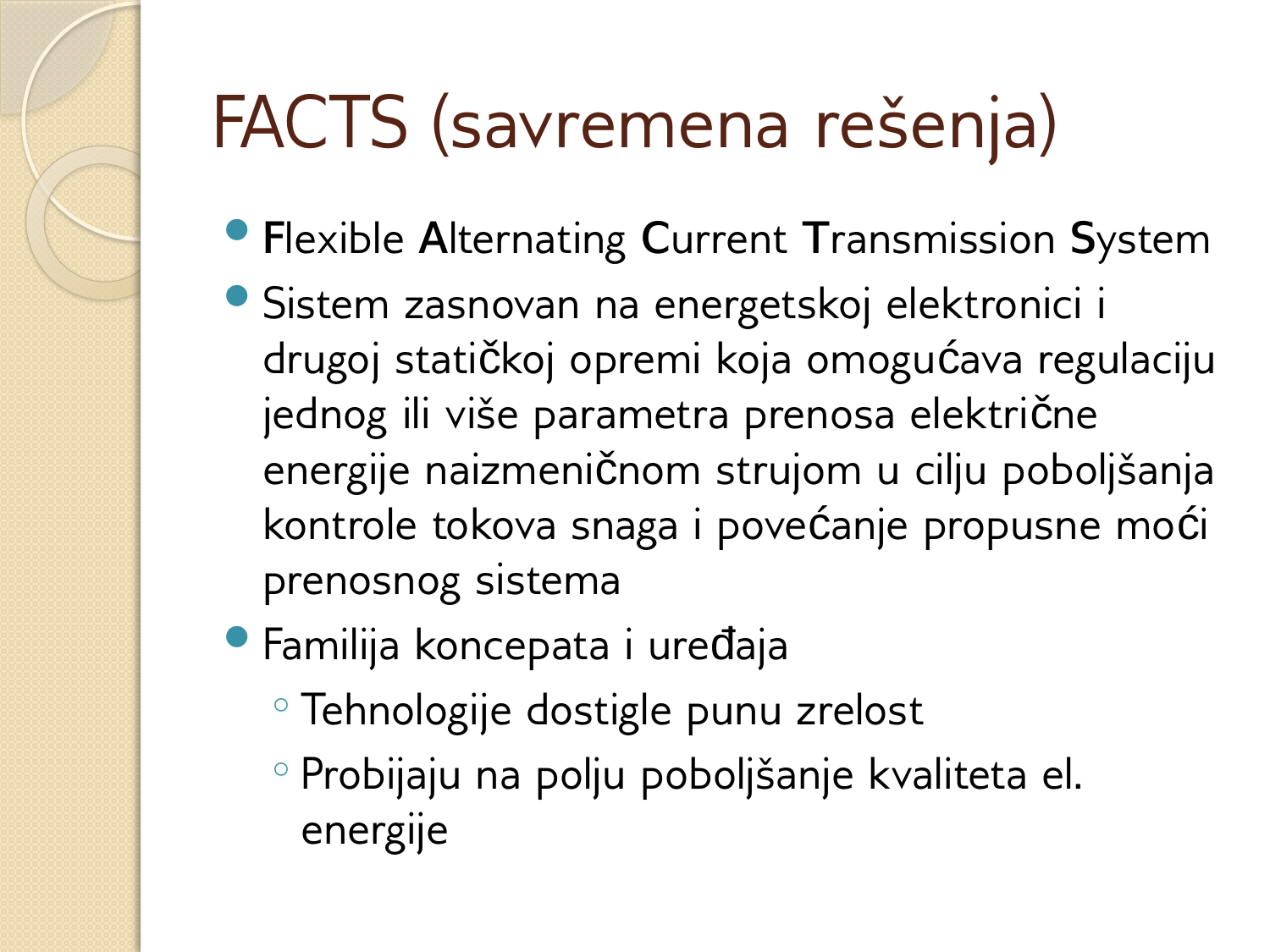

# FACTS (savremena rešenja)
Flexible Alternating Current Transmission System
Sistem zasnovan na energetskoj elektronici i drugoj statičkoj opremi koja omogućava regulaciju jednog ili više parametra prenosa električne energije naizmeničnom strujom u cilju poboljšanja kontrole tokova snaga i povećanje propusne moći prenosnog sistema
Familija koncepata i uređaja
Tehnologije dostigle punu zrelost
Probijaju na polju poboljšanje kvaliteta el. energije